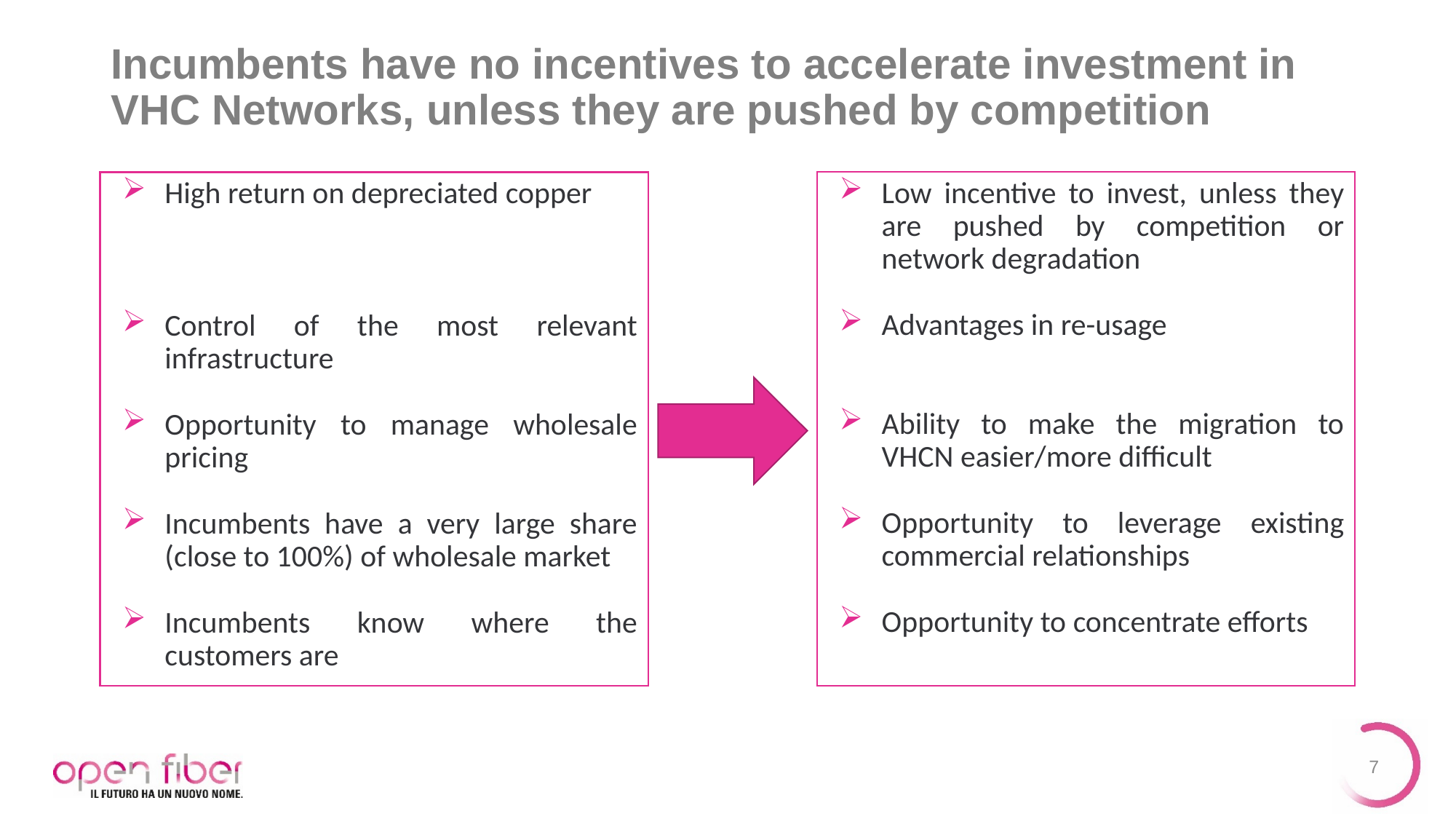

# Incumbents have no incentives to accelerate investment in VHC Networks, unless they are pushed by competition
High return on depreciated copper

Control of the most relevant infrastructure
Opportunity to manage wholesale pricing
Incumbents have a very large share (close to 100%) of wholesale market
Incumbents know where the customers are
Low incentive to invest, unless they are pushed by competition or network degradation
Advantages in re-usage dbdbdbvbbvdbv
Ability to make the migration to VHCN easier/more difficult
Opportunity to leverage existing commercial relationships
Opportunity to concentrate efforts

7